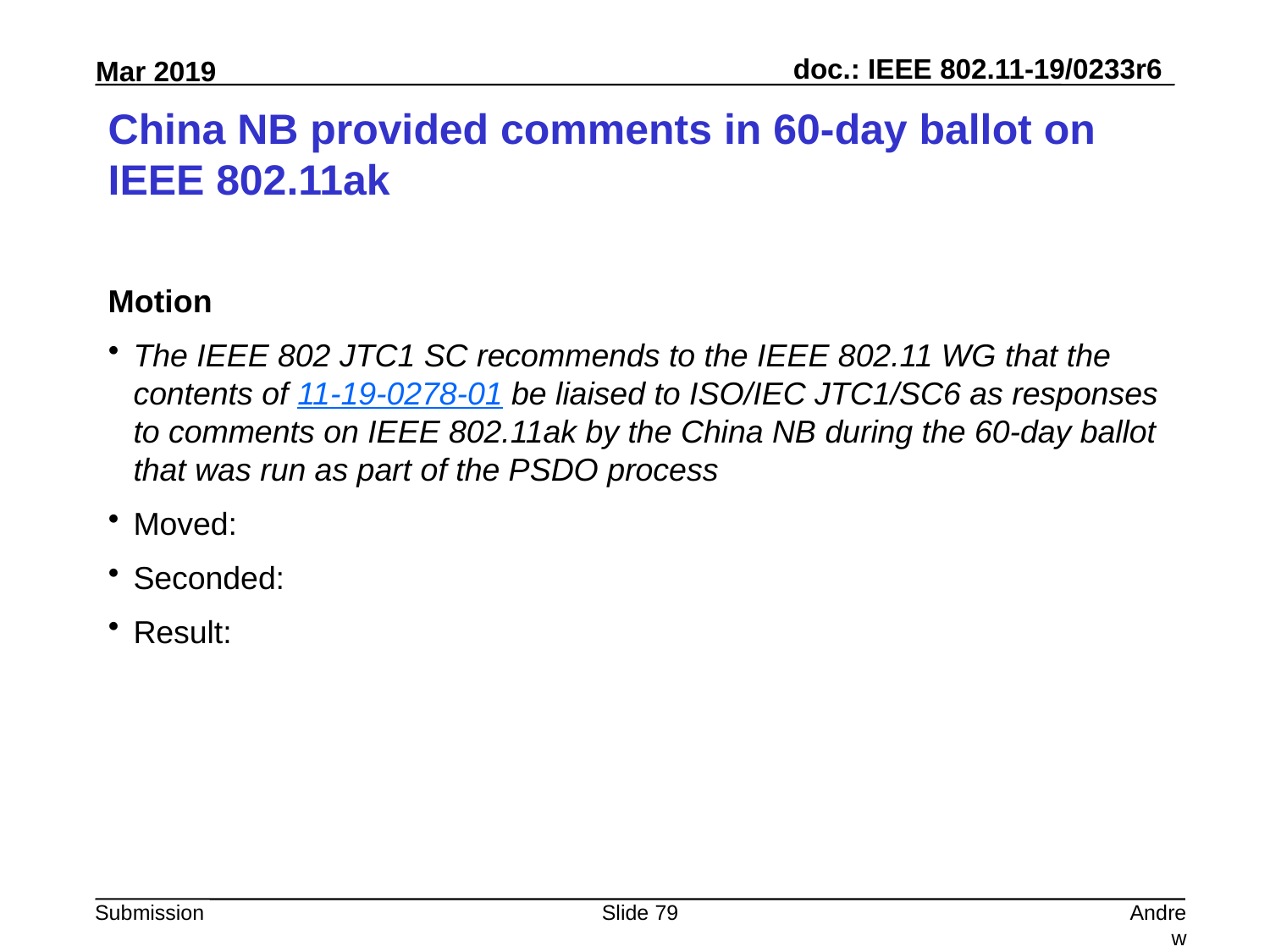

# China NB provided comments in 60-day ballot on IEEE 802.11ak
Motion
The IEEE 802 JTC1 SC recommends to the IEEE 802.11 WG that the contents of 11-19-0278-01 be liaised to ISO/IEC JTC1/SC6 as responses to comments on IEEE 802.11ak by the China NB during the 60-day ballot that was run as part of the PSDO process
Moved:
Seconded:
Result:

Slide 79
Andrew Myles, Cisco